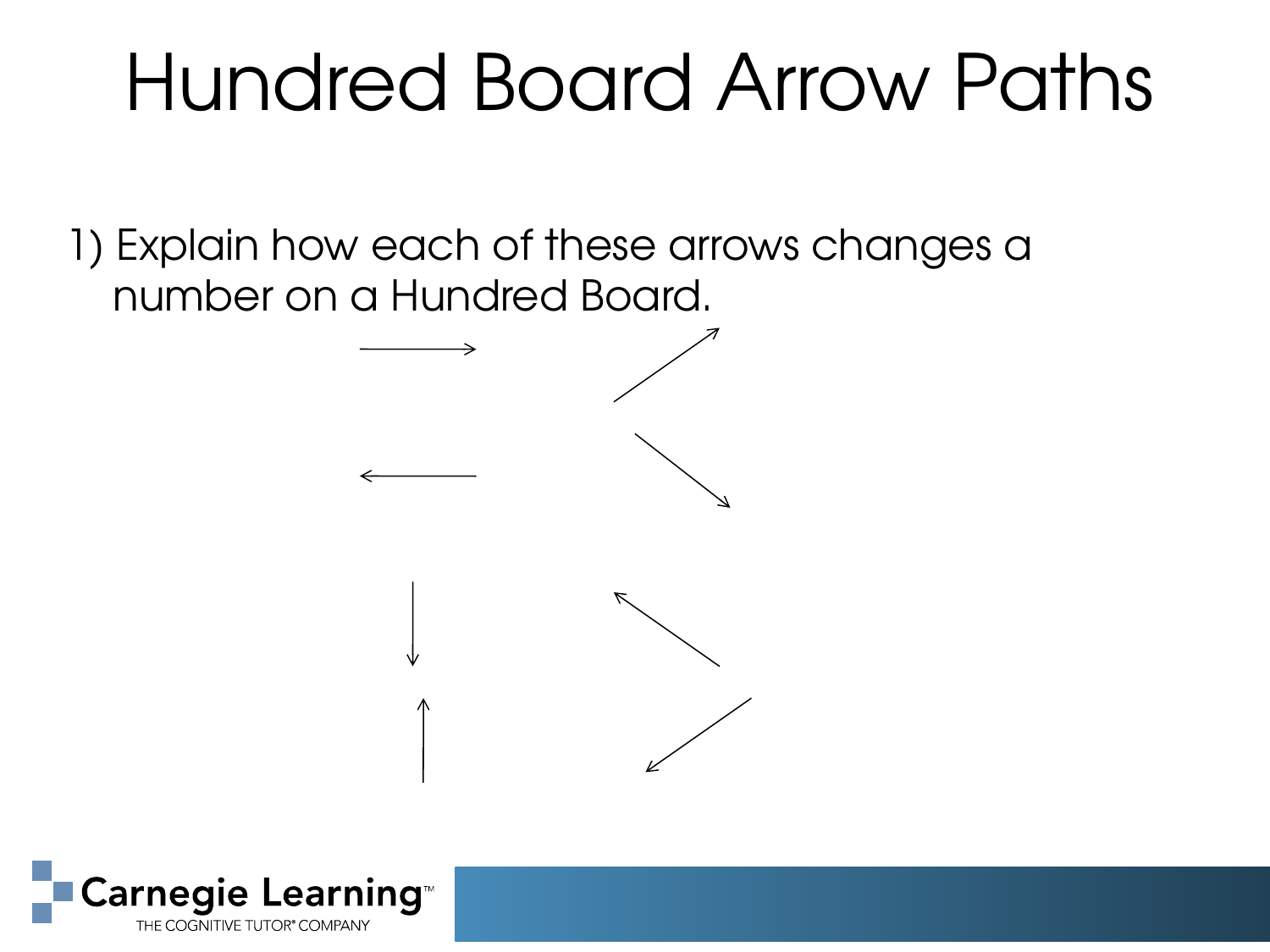

# Hundred Board Arrow Paths
1) Explain how each of these arrows changes a number on a Hundred Board.